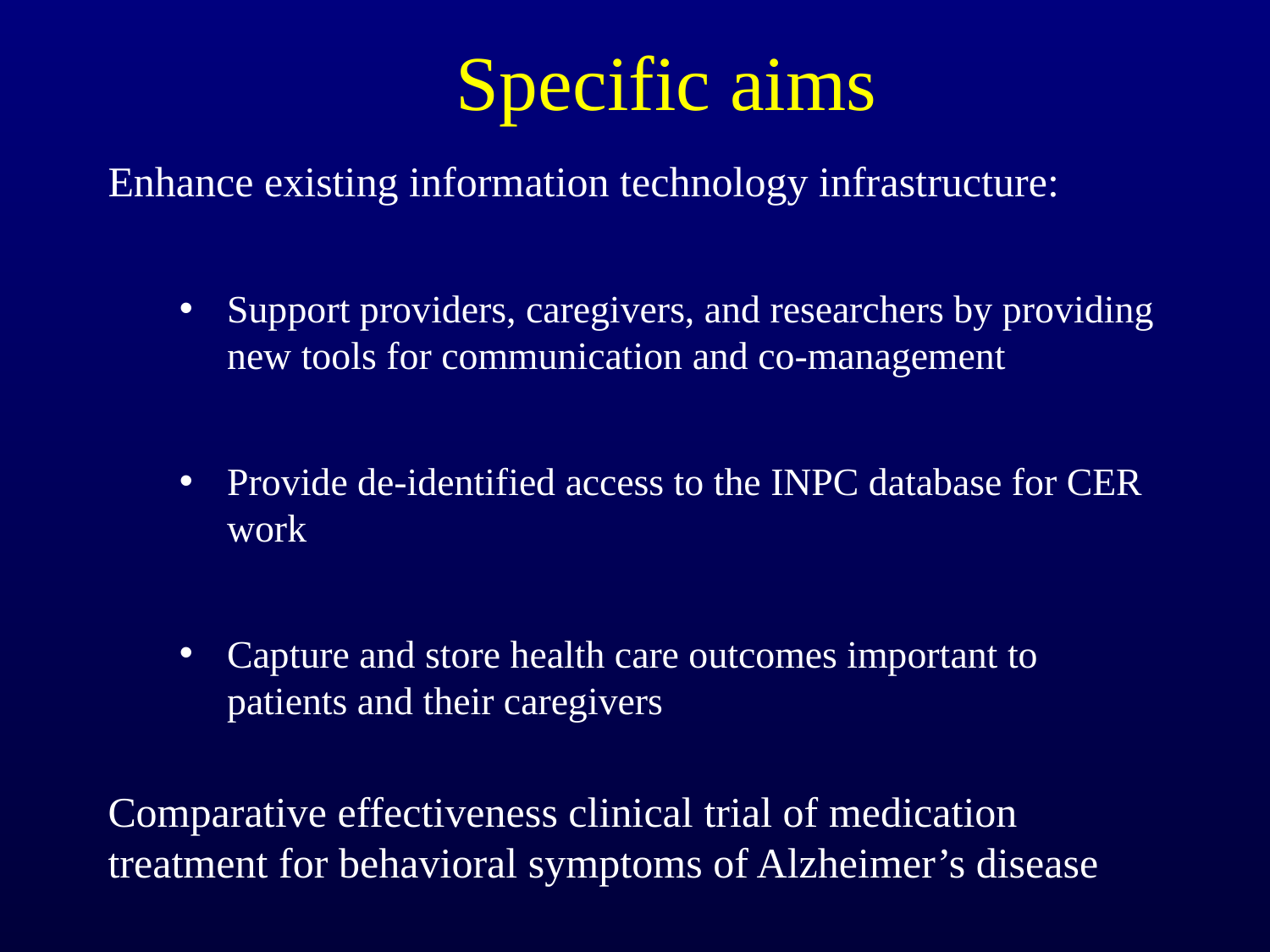

# Specific aims
Enhance existing information technology infrastructure:

Support providers, caregivers, and researchers by providing new tools for communication and co-management

Provide de-identified access to the INPC database for CER work

Capture and store health care outcomes important to patients and their caregivers

Comparative effectiveness clinical trial of medication treatment for behavioral symptoms of Alzheimer’s disease